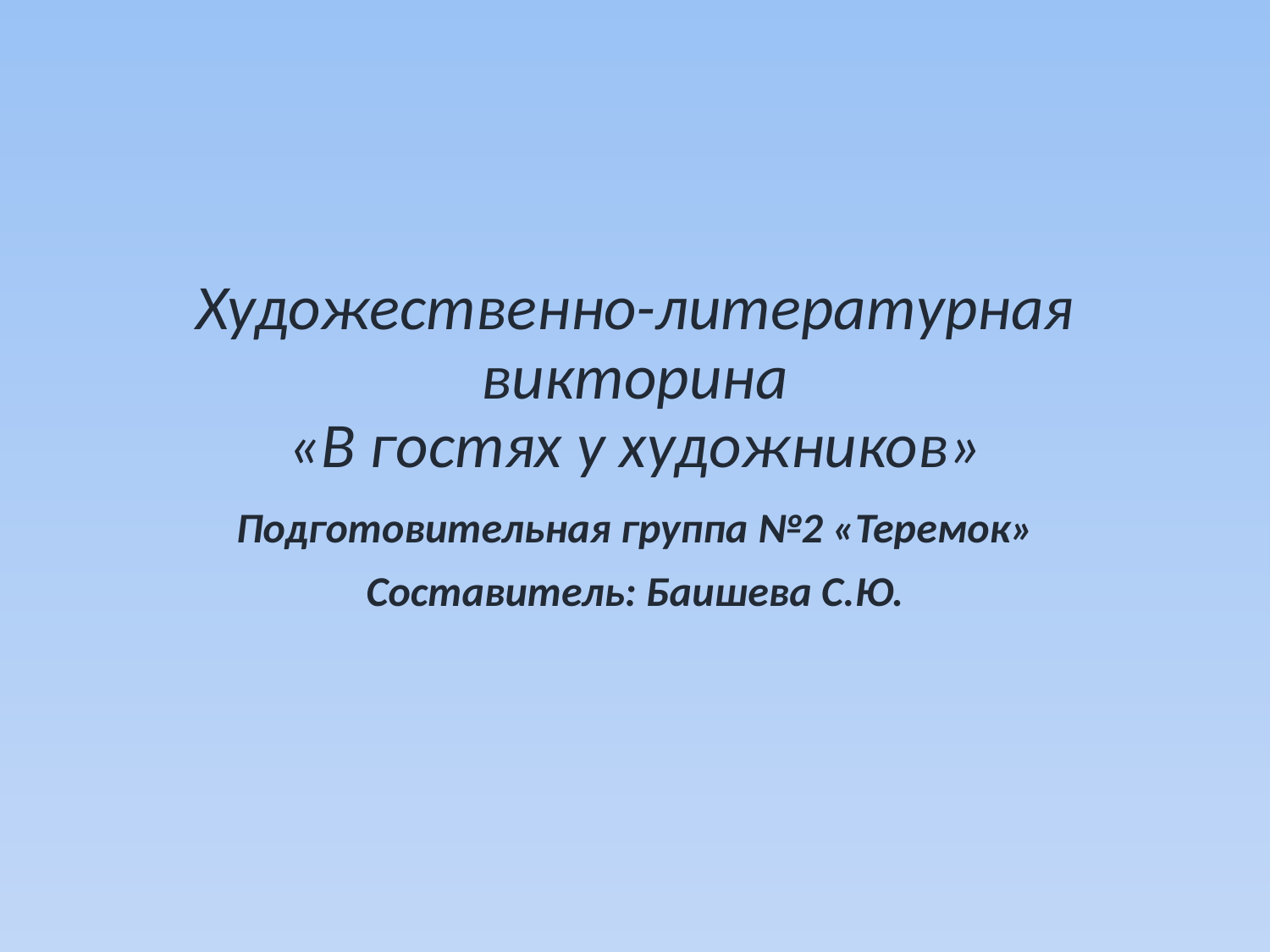

# Художественно-литературная викторина «В гостях у художников»
Подготовительная группа №2 «Теремок»
Составитель: Баишева С.Ю.